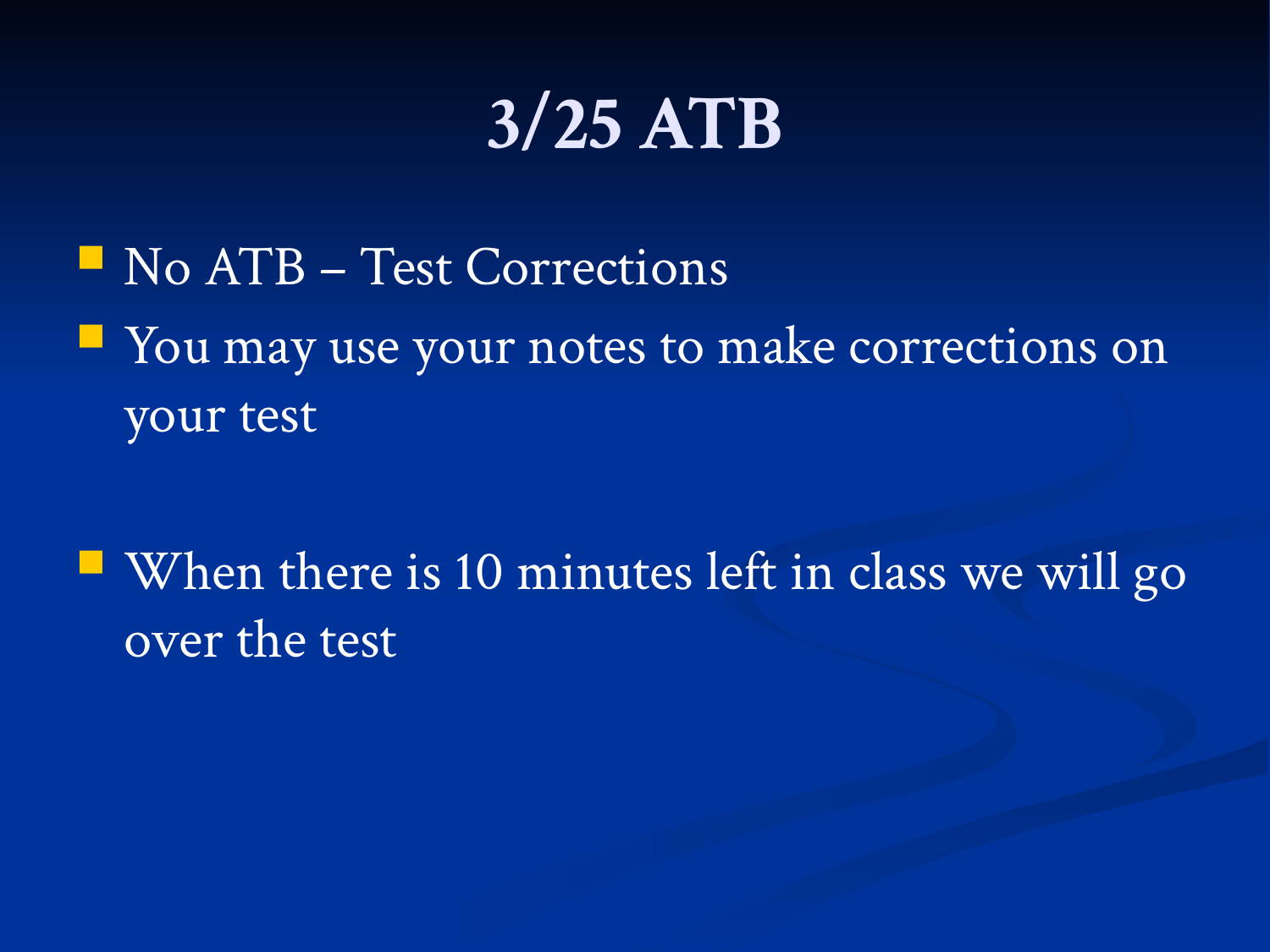

# 3/25 ATB
No ATB – Test Corrections
You may use your notes to make corrections on your test

When there is 10 minutes left in class we will go over the test